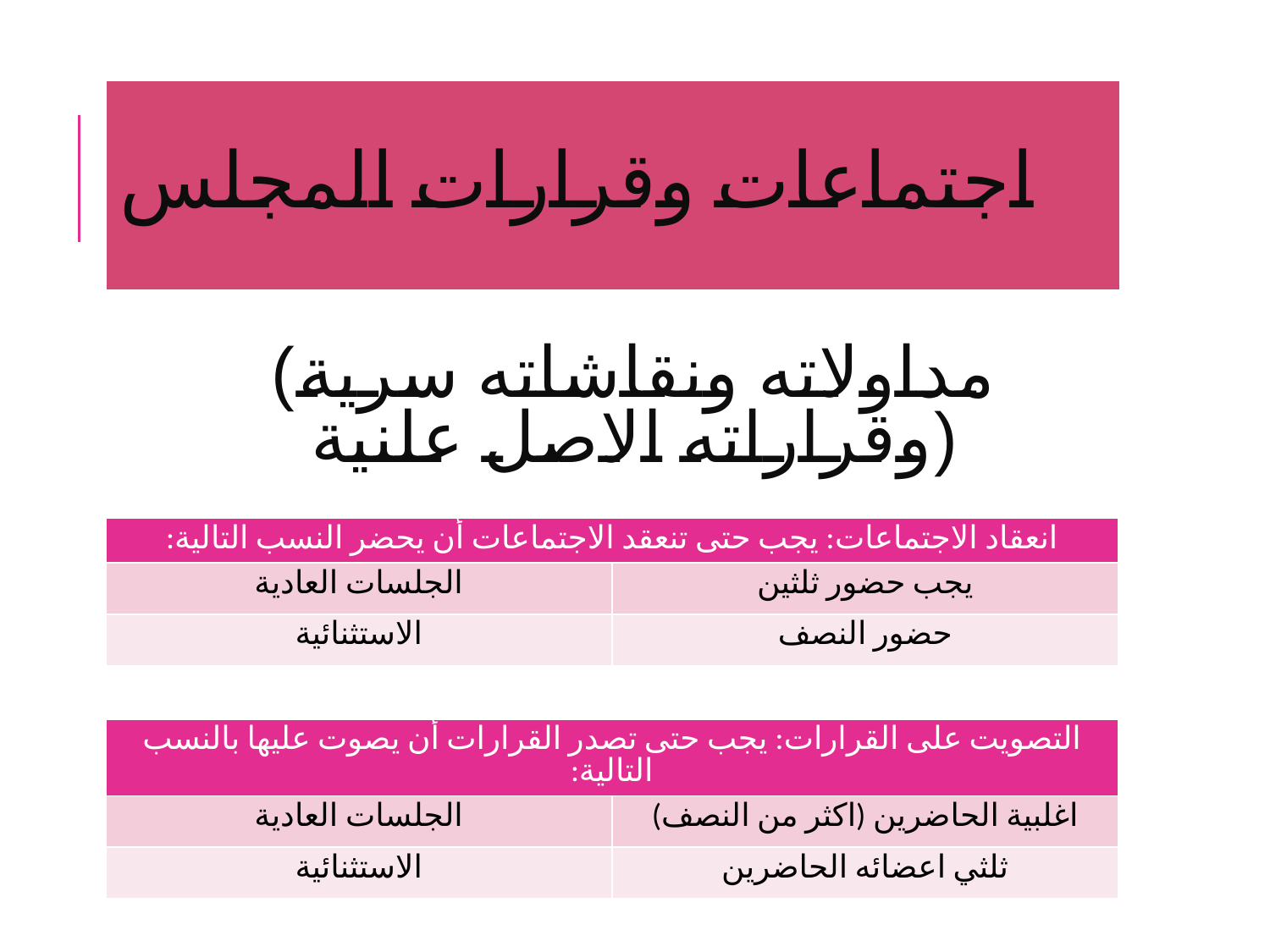

# اجتماعات وقرارات المجلس
(مداولاته ونقاشاته سرية وقراراته الاصل علنية)
| انعقاد الاجتماعات: يجب حتى تنعقد الاجتماعات أن يحضر النسب التالية: |  |
| --- | --- |
| الجلسات العادية | يجب حضور ثلثين |
| الاستثنائية | حضور النصف |
| التصويت على القرارات: يجب حتى تصدر القرارات أن يصوت عليها بالنسب التالية: |  |
| --- | --- |
| الجلسات العادية | اغلبية الحاضرين (اكثر من النصف) |
| الاستثنائية | ثلثي اعضائه الحاضرين |